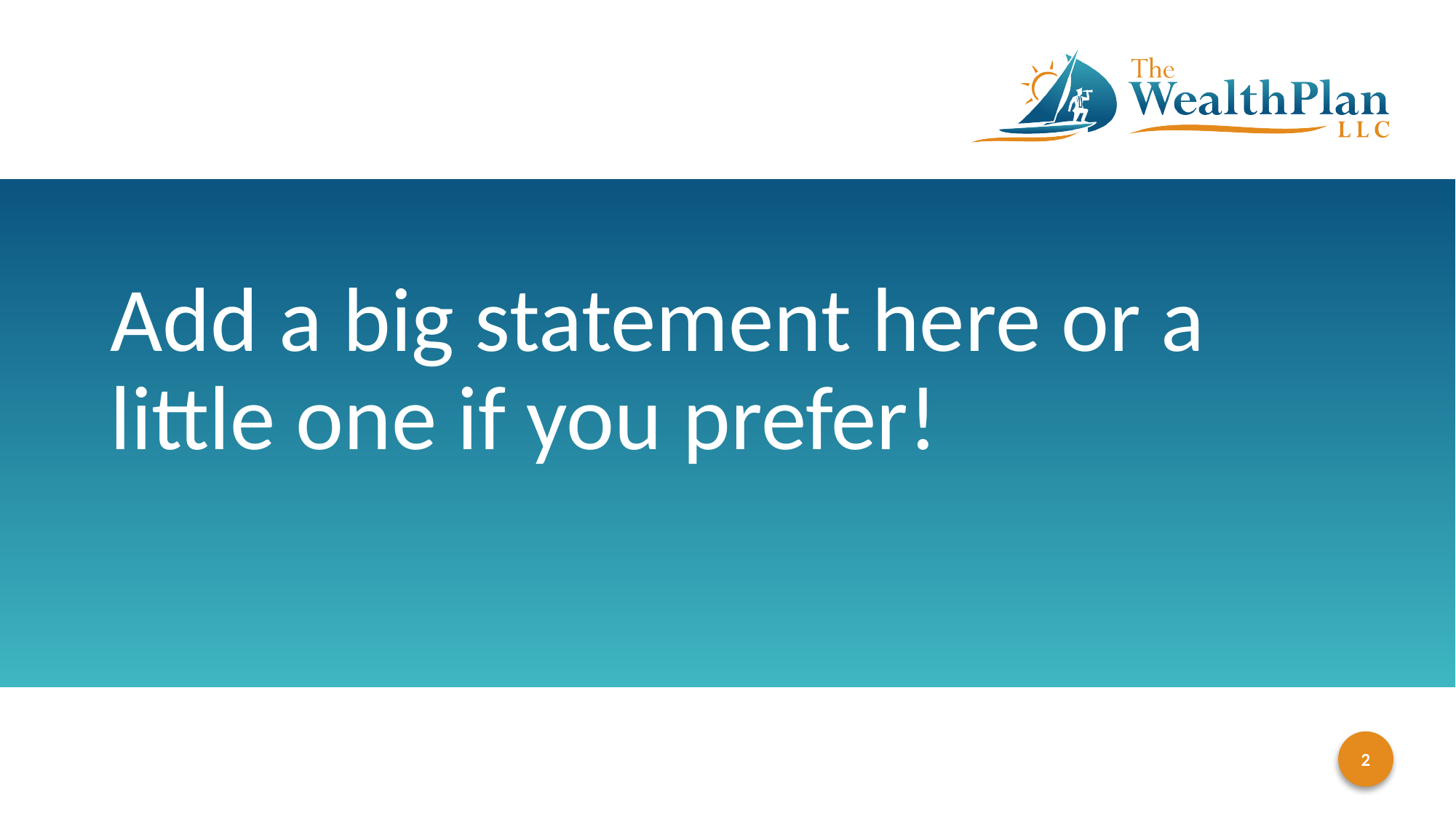

# Add a big statement here or a little one if you prefer!
2